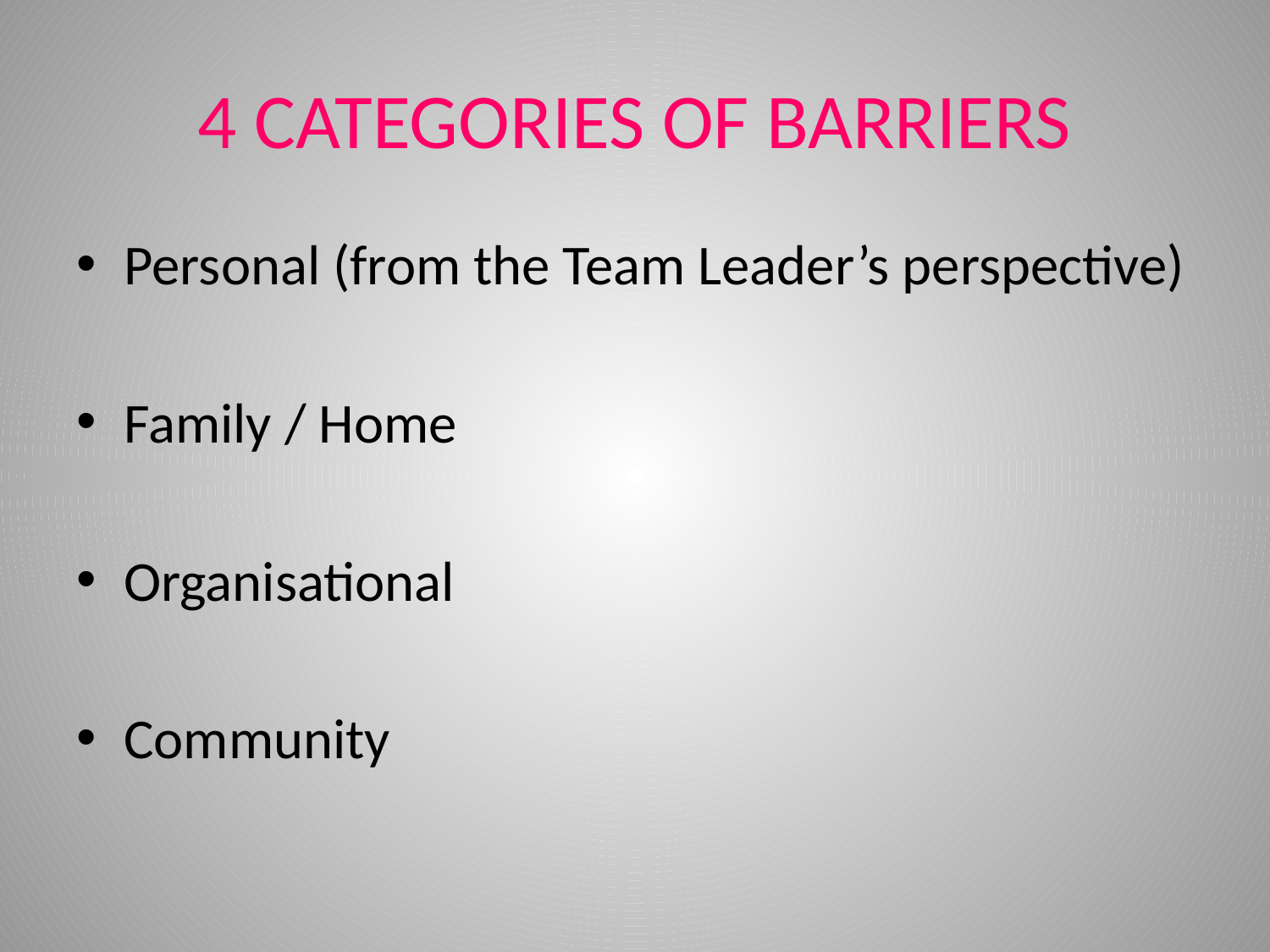

# 4 CATEGORIES OF BARRIERS
Personal (from the Team Leader’s perspective)

Family / Home

Organisational

Community